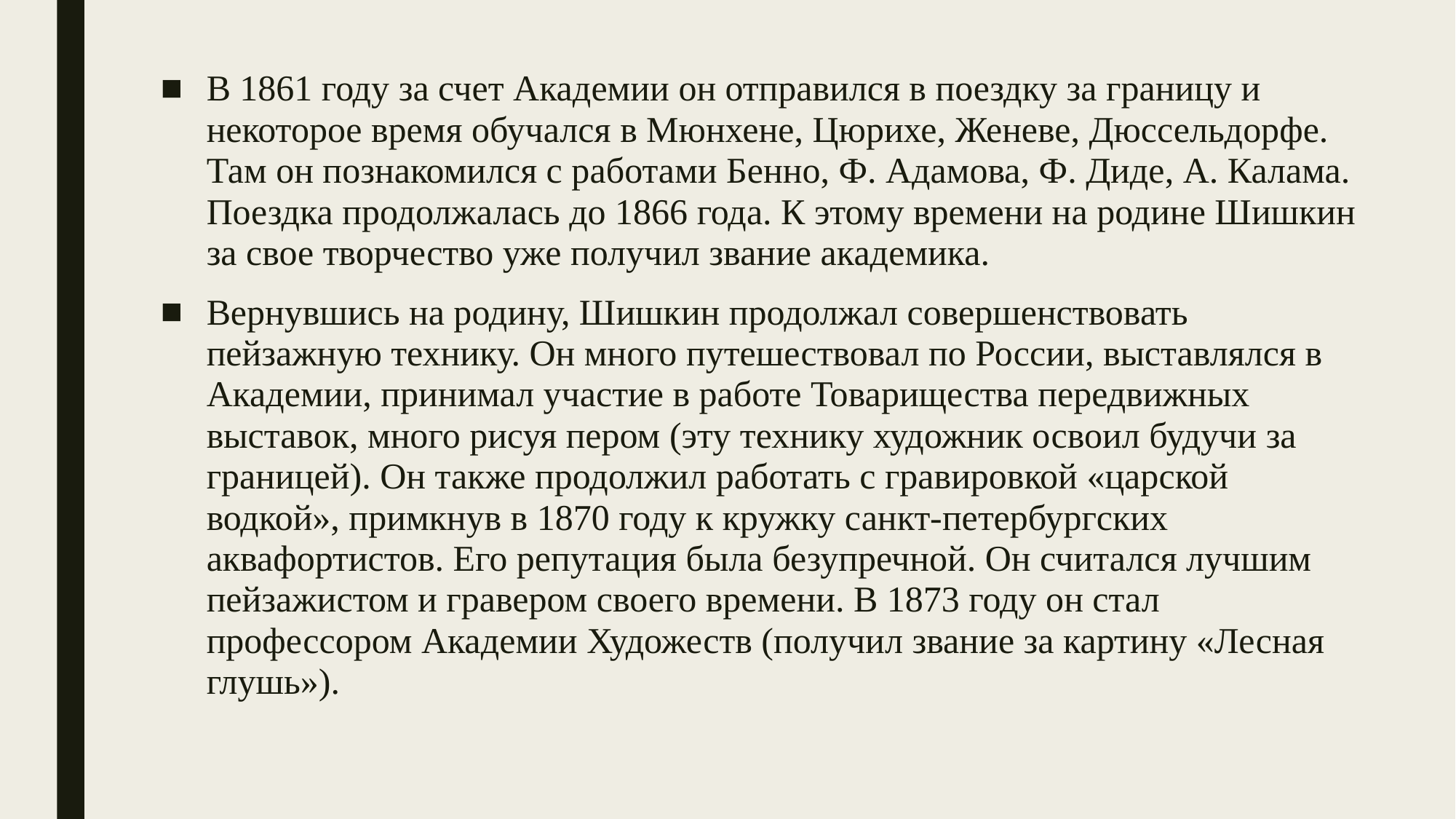

В 1861 году за счет Академии он отправился в поездку за границу и некоторое время обучался в Мюнхене, Цюрихе, Женеве, Дюссельдорфе. Там он познакомился с работами Бенно, Ф. Адамова, Ф. Диде, А. Калама. Поездка продолжалась до 1866 года. К этому времени на родине Шишкин за свое творчество уже получил звание академика.
Вернувшись на родину, Шишкин продолжал совершенствовать пейзажную технику. Он много путешествовал по России, выставлялся в Академии, принимал участие в работе Товарищества передвижных выставок, много рисуя пером (эту технику художник освоил будучи за границей). Он также продолжил работать с гравировкой «царской водкой», примкнув в 1870 году к кружку санкт-петербургских аквафортистов. Его репутация была безупречной. Он считался лучшим пейзажистом и гравером своего времени. В 1873 году он стал профессором Академии Художеств (получил звание за картину «Лесная глушь»).